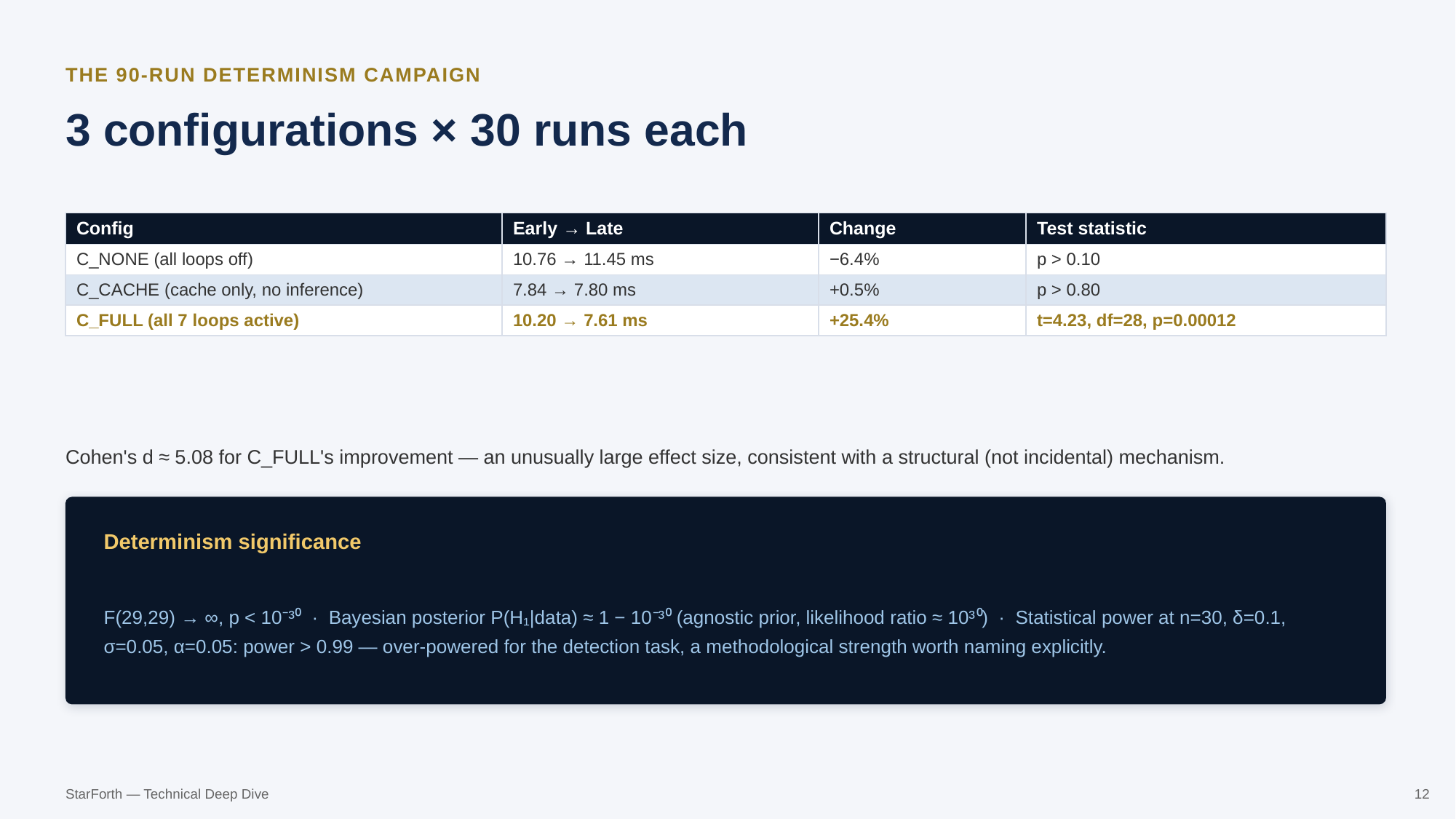

THE 90-RUN DETERMINISM CAMPAIGN
3 configurations × 30 runs each
| Config | Early → Late | Change | Test statistic |
| --- | --- | --- | --- |
| C\_NONE (all loops off) | 10.76 → 11.45 ms | −6.4% | p > 0.10 |
| C\_CACHE (cache only, no inference) | 7.84 → 7.80 ms | +0.5% | p > 0.80 |
| C\_FULL (all 7 loops active) | 10.20 → 7.61 ms | +25.4% | t=4.23, df=28, p=0.00012 |
Cohen's d ≈ 5.08 for C_FULL's improvement — an unusually large effect size, consistent with a structural (not incidental) mechanism.

Determinism significance
F(29,29) → ∞, p < 10⁻³⁰  ·  Bayesian posterior P(H₁|data) ≈ 1 − 10⁻³⁰ (agnostic prior, likelihood ratio ≈ 10³⁰)  ·  Statistical power at n=30, δ=0.1, σ=0.05, α=0.05: power > 0.99 — over-powered for the detection task, a methodological strength worth naming explicitly.
StarForth — Technical Deep Dive
12